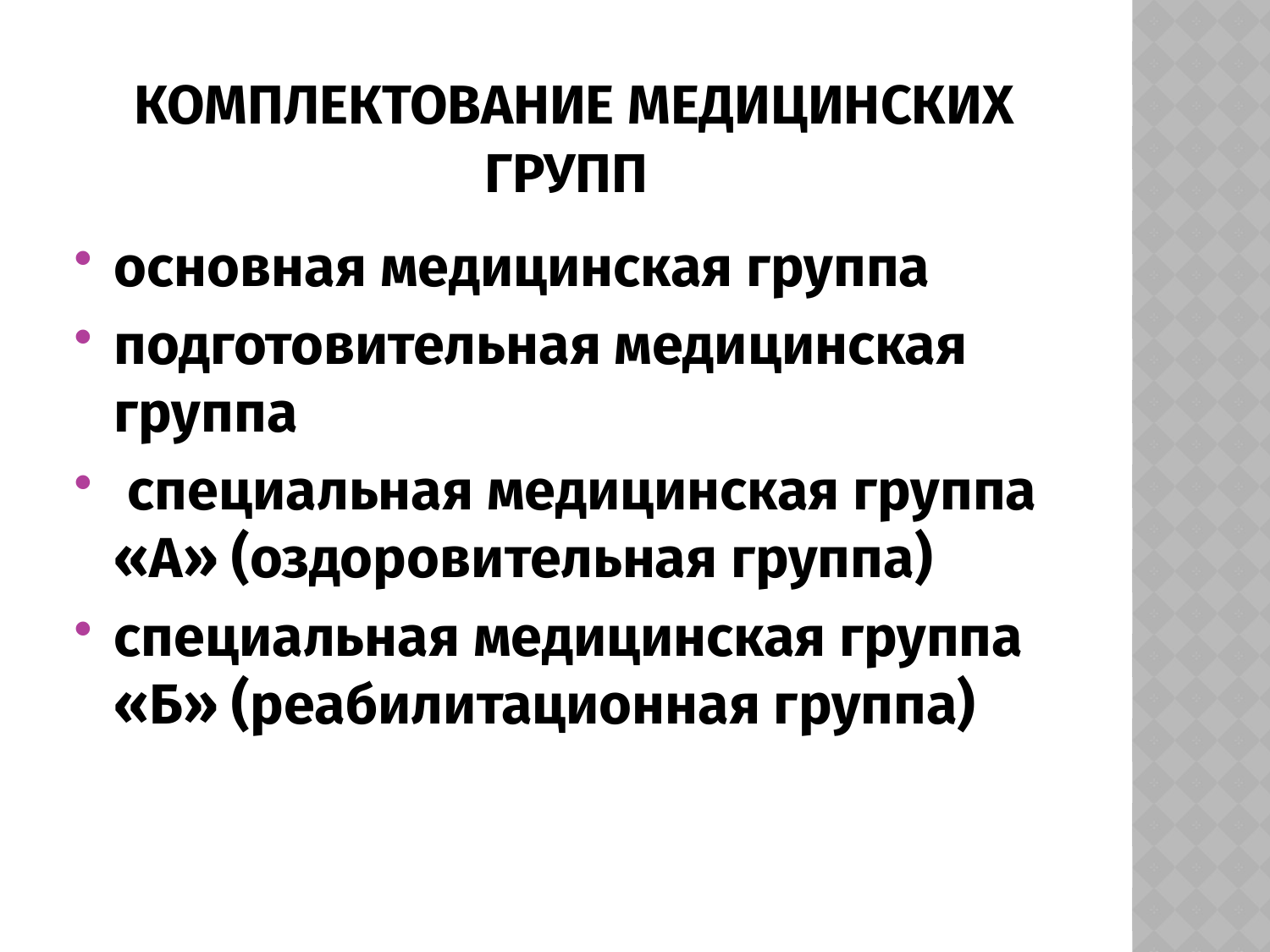

# Комплектование медицинских групп
основная медицинская группа
подготовительная медицинская группа
 специальная медицинская группа «А» (оздоровительная группа)
специальная медицинская группа «Б» (реабилитационная группа)